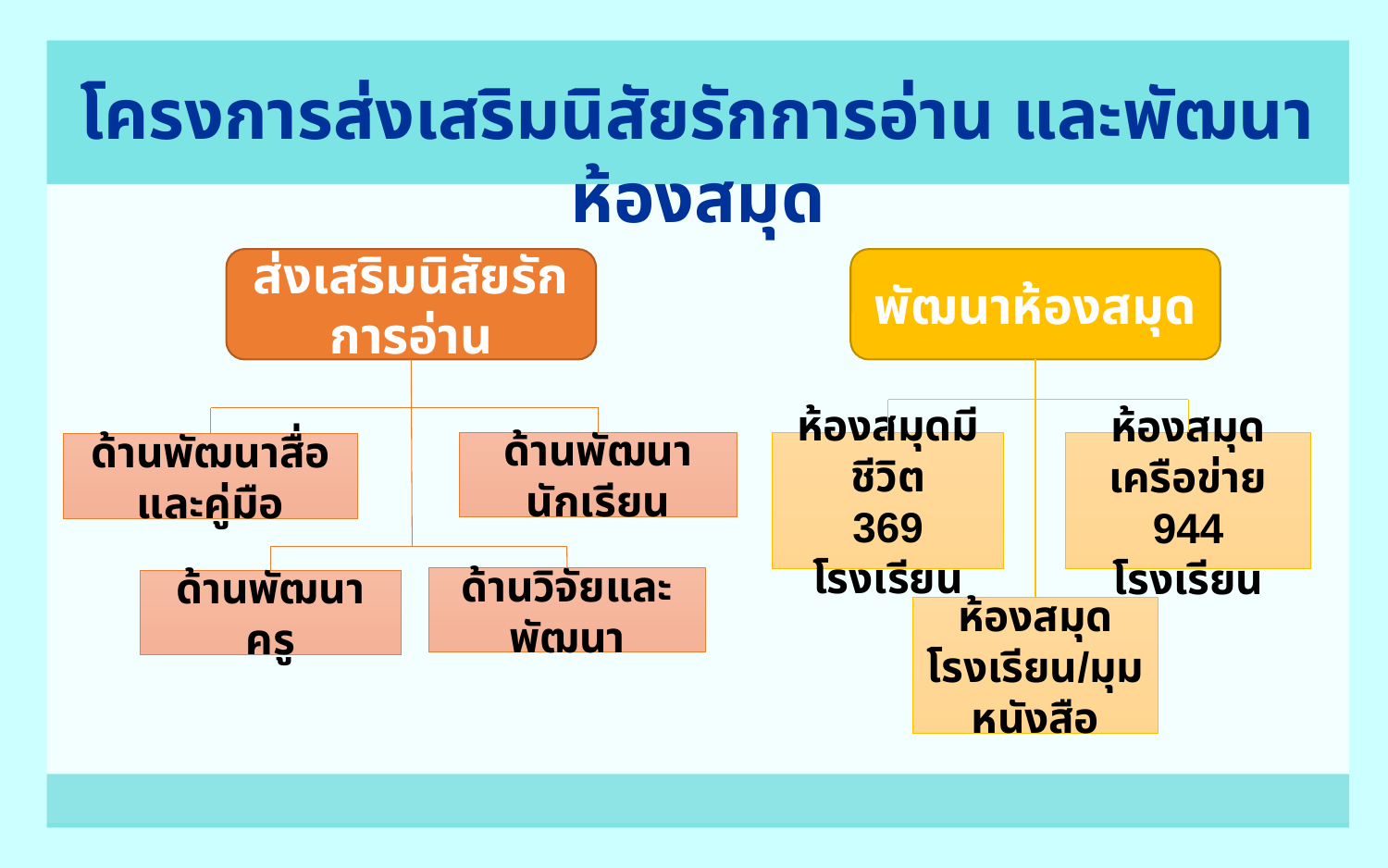

โครงการส่งเสริมนิสัยรักการอ่าน และพัฒนาห้องสมุด

ส่งเสริมนิสัยรักการอ่าน
พัฒนาห้องสมุด
ด้านพัฒนานักเรียน
ด้านพัฒนาสื่อและคู่มือ
ด้านวิจัยและพัฒนา
ด้านพัฒนาครู
ห้องสมุดมีชีวิต
369 โรงเรียน
ห้องสมุดเครือข่าย
944 โรงเรียน
ห้องสมุดโรงเรียน/มุมหนังสือ